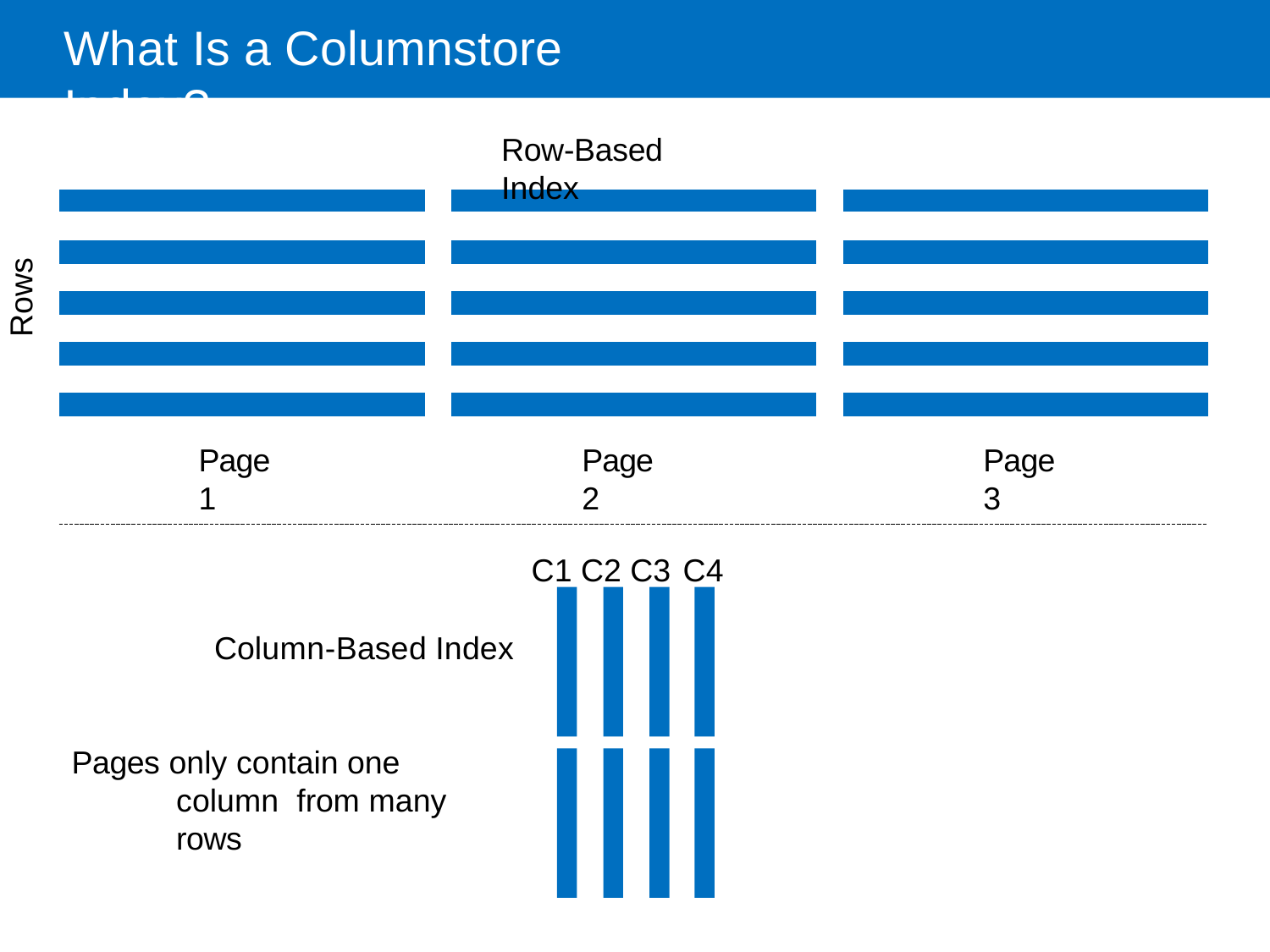

# What Is a Columnstore Index?
Row-Based Index
|  |
| --- |
|  |
|  |
|  |
|  |
|  |
|  |
|  |
|  |
|  |
| --- |
|  |
|  |
|  |
|  |
|  |
|  |
|  |
|  |
|  |
| --- |
|  |
|  |
|  |
|  |
|  |
|  |
|  |
|  |
Rows
Page 1
Page 2
Page 3

C1 C2 C3 C4

Column-Based Index

Pages only contain one column  from many rows